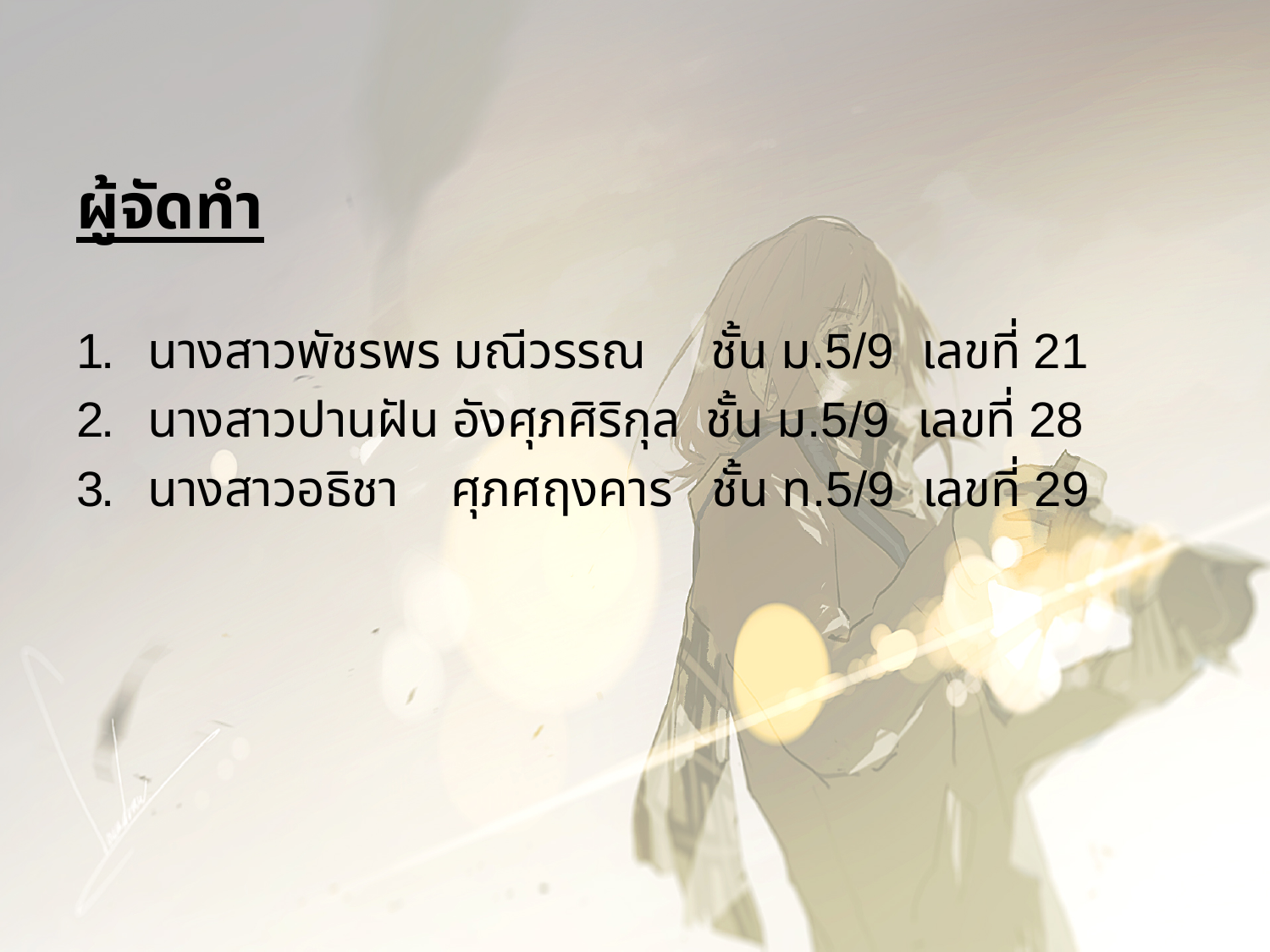

ผู้จัดทำ
นางสาวพัชรพร มณีวรรณ     ชั้น ม.5/9  เลขที่ 21
นางสาวปานฝัน อังศุภศิริกุล  ชั้น ม.5/9  เลขที่ 28
นางสาวอธิชา    ศุภศฤงคาร   ชั้น ท.5/9  เลขที่ 29